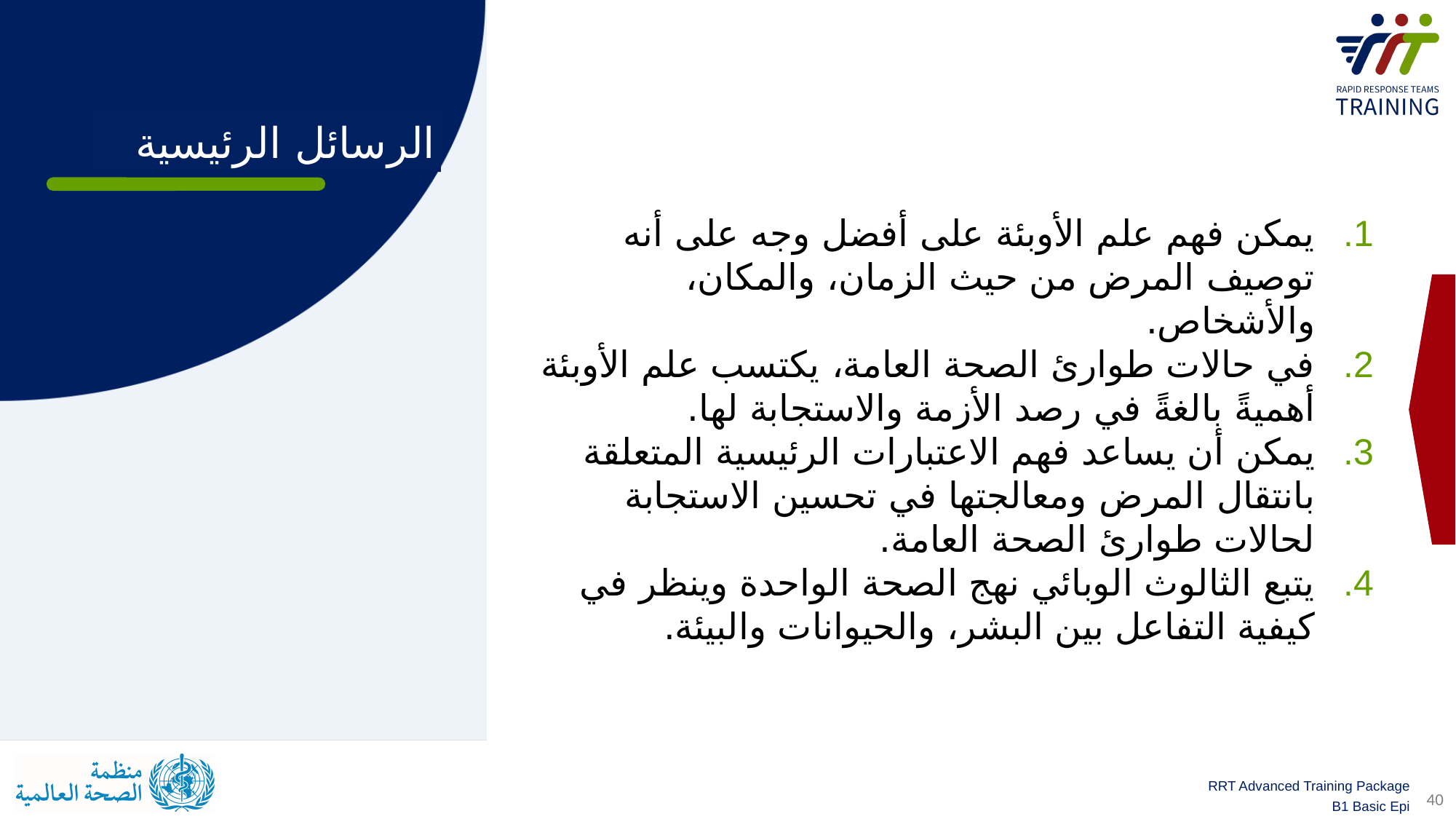

الرسائل الرئيسية
يمكن فهم علم الأوبئة على أفضل وجه على أنه توصيف المرض من حيث الزمان، والمكان، والأشخاص.
في حالات طوارئ الصحة العامة، يكتسب علم الأوبئة أهميةً بالغةً في رصد الأزمة والاستجابة لها.
يمكن أن يساعد فهم الاعتبارات الرئيسية المتعلقة بانتقال المرض ومعالجتها في تحسين الاستجابة لحالات طوارئ الصحة العامة.
يتبع الثالوث الوبائي نهج الصحة الواحدة وينظر في كيفية التفاعل بين البشر، والحيوانات والبيئة.